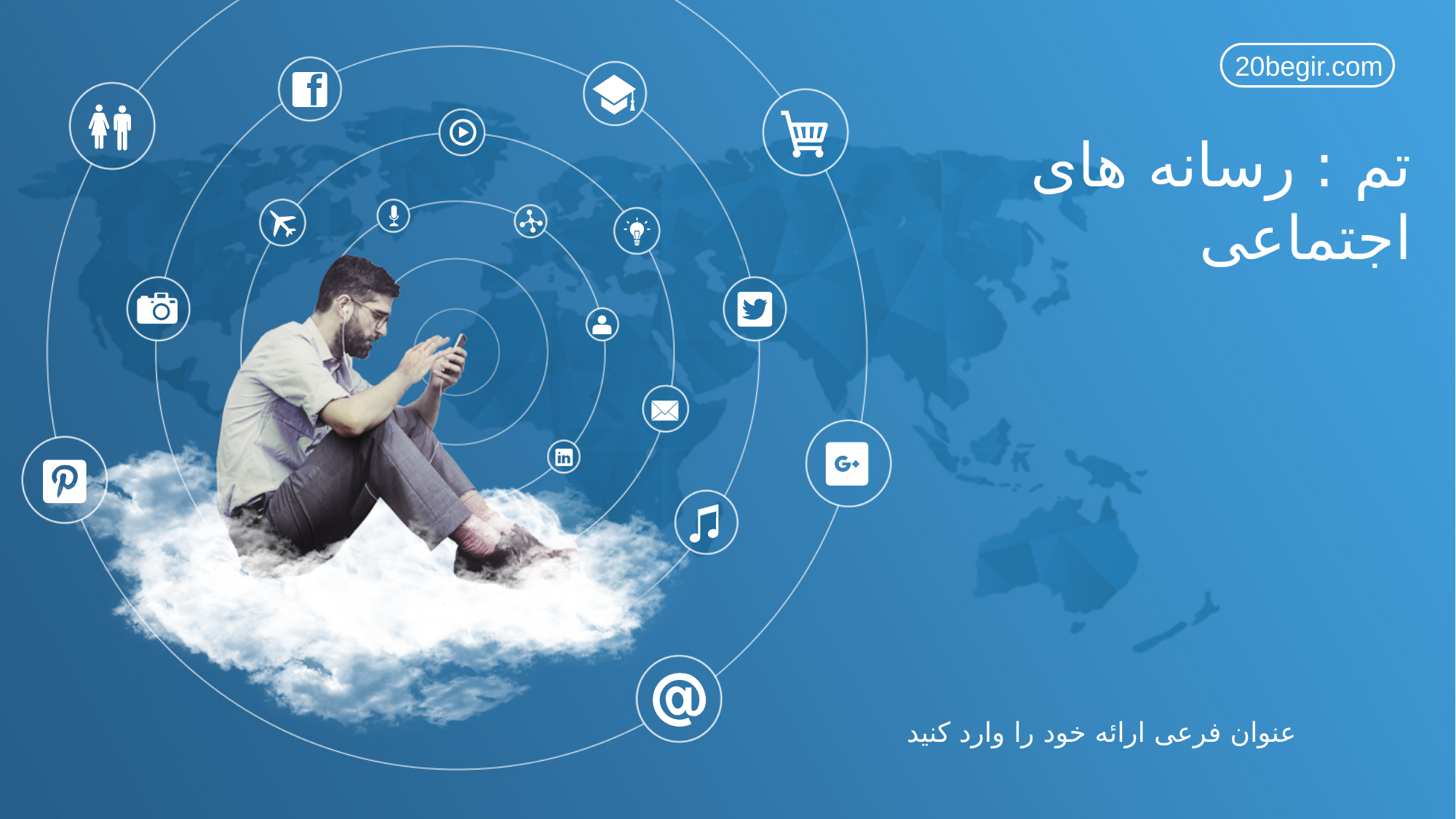

20begir.com

تم : رسانه های اجتماعی

عنوان فرعی ارائه خود را وارد کنید